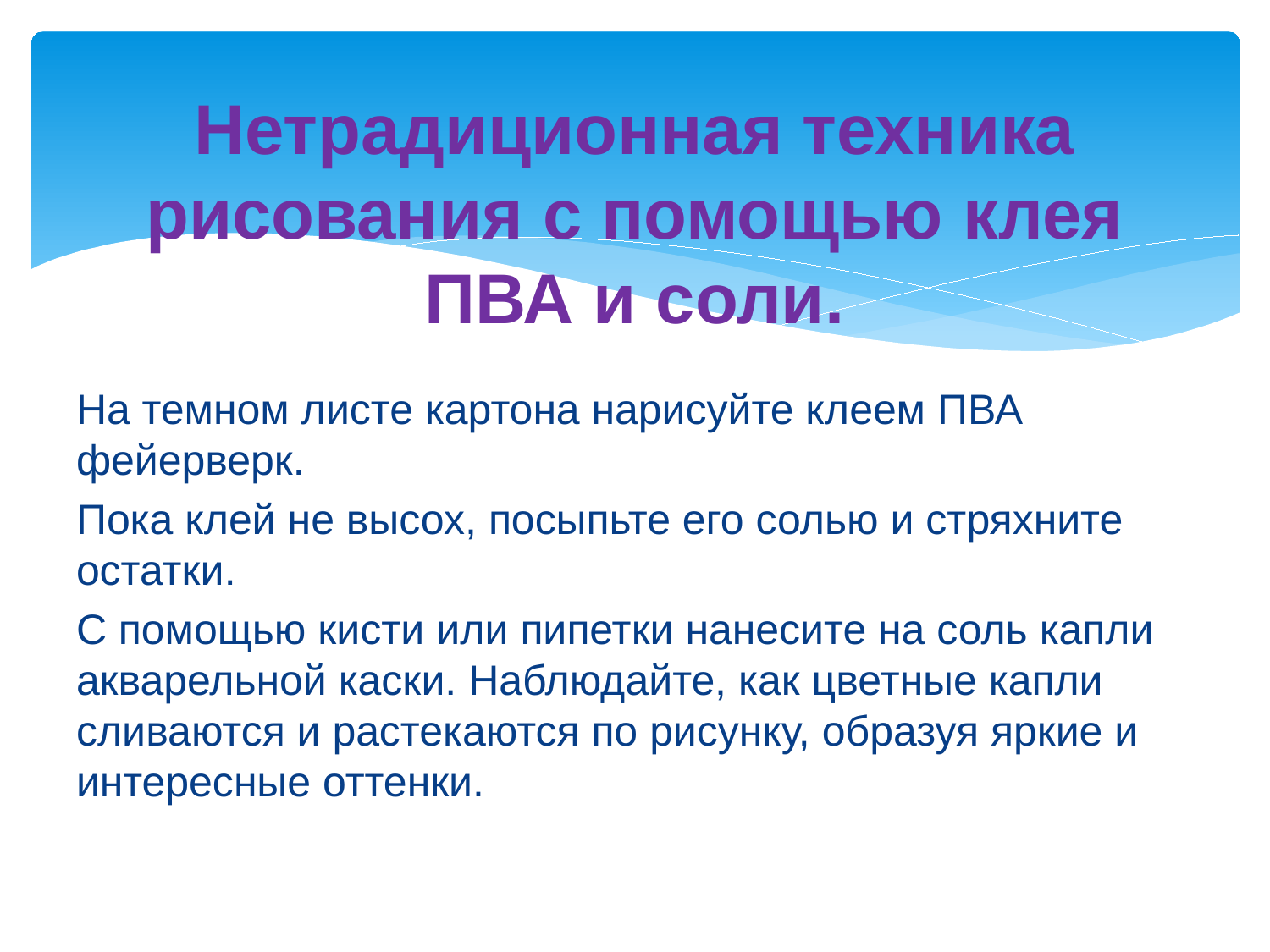

# Нетрадиционная техника рисования с помощью клея ПВА и соли.
На темном листе картона нарисуйте клеем ПВА фейерверк.
Пока клей не высох, посыпьте его солью и стряхните остатки.
С помощью кисти или пипетки нанесите на соль капли акварельной каски. Наблюдайте, как цветные капли сливаются и растекаются по рисунку, образуя яркие и интересные оттенки.